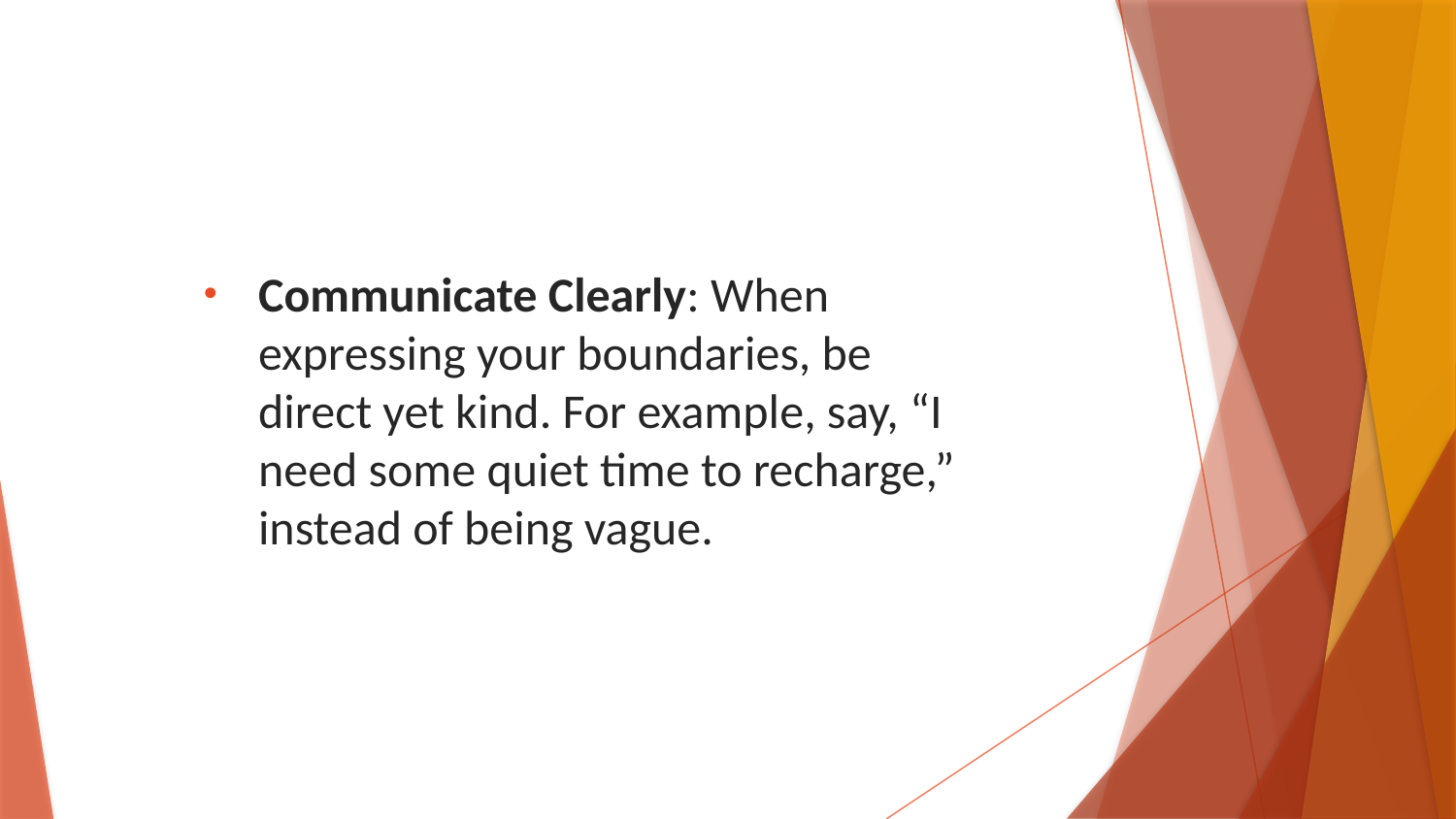

Communicate Clearly: When expressing your boundaries, be direct yet kind. For example, say, “I need some quiet time to recharge,” instead of being vague.